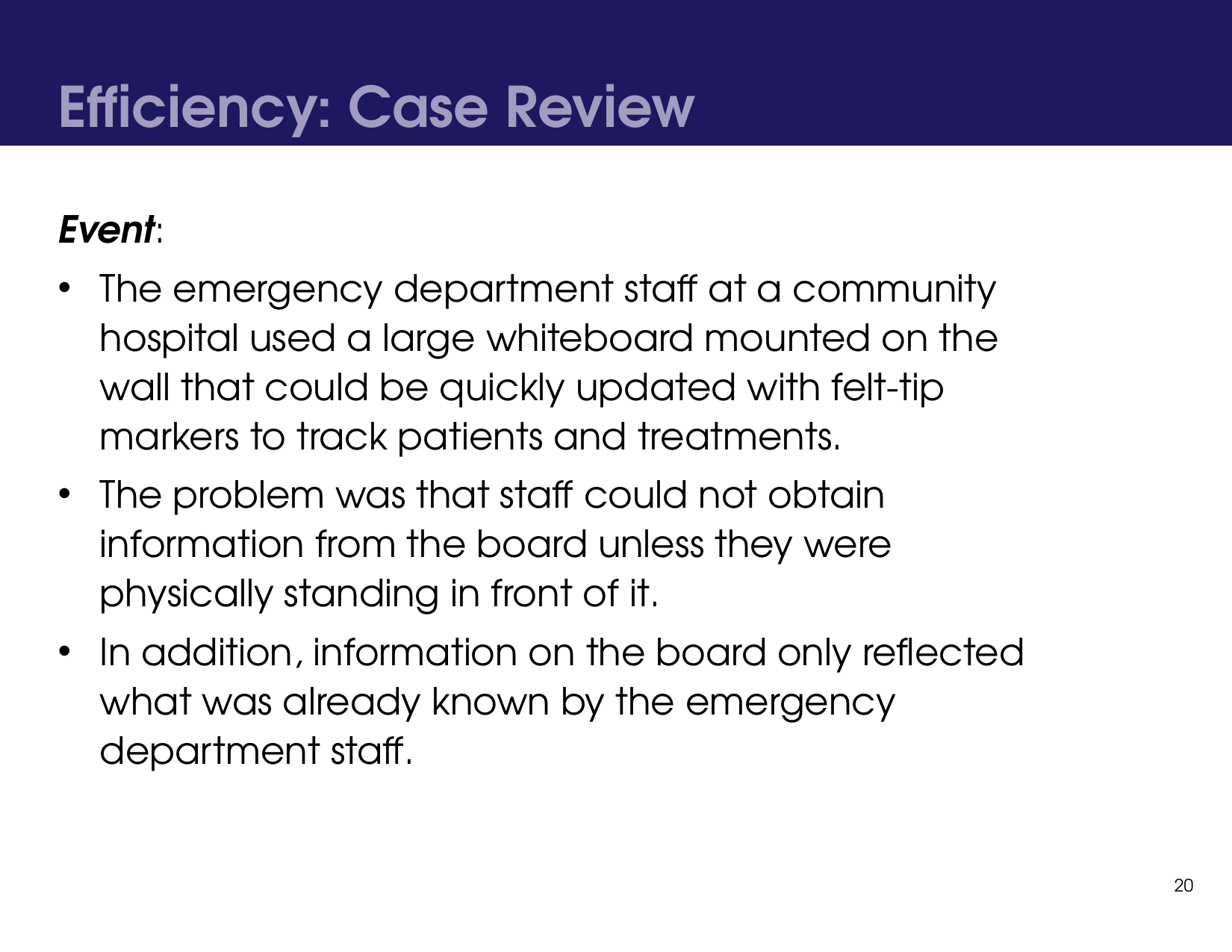

# Efficiency: Case Review
Event:
The emergency department staff at a community hospital used a large whiteboard mounted on the wall that could be quickly updated with felt-tip markers to track patients and treatments.
The problem was that staff could not obtain information from the board unless they were physically standing in front of it.
In addition, information on the board only reflected what was already known by the emergency department staff.
20